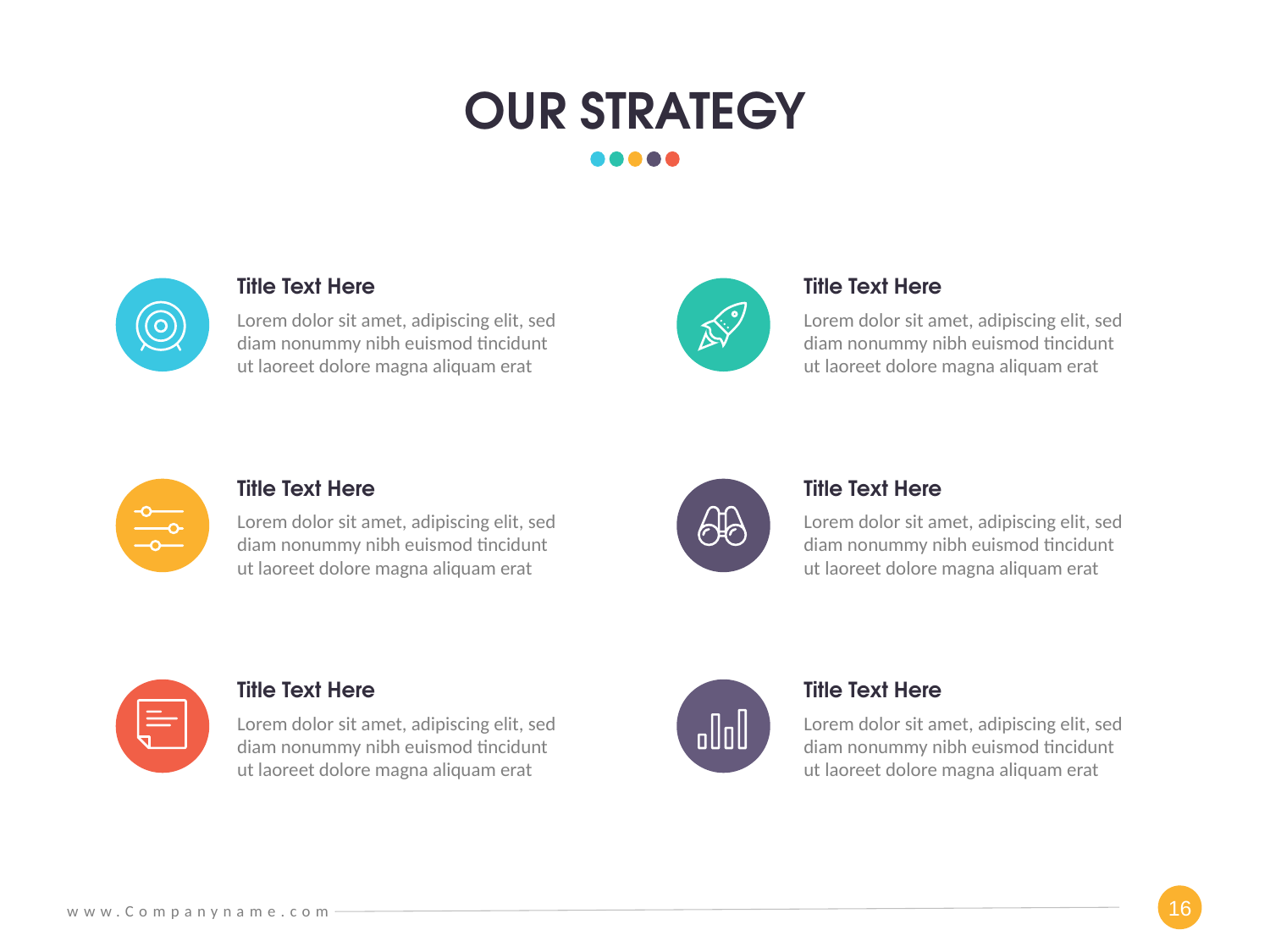

# OUR STRATEGY
Title Text Here
Title Text Here

Lorem dolor sit amet, adipiscing elit, sed diam nonummy nibh euismod tincidunt ut laoreet dolore magna aliquam erat
Lorem dolor sit amet, adipiscing elit, sed diam nonummy nibh euismod tincidunt ut laoreet dolore magna aliquam erat

Title Text Here
Title Text Here

Lorem dolor sit amet, adipiscing elit, sed diam nonummy nibh euismod tincidunt ut laoreet dolore magna aliquam erat
Lorem dolor sit amet, adipiscing elit, sed diam nonummy nibh euismod tincidunt ut laoreet dolore magna aliquam erat

Title Text Here
Title Text Here

Lorem dolor sit amet, adipiscing elit, sed diam nonummy nibh euismod tincidunt ut laoreet dolore magna aliquam erat
Lorem dolor sit amet, adipiscing elit, sed diam nonummy nibh euismod tincidunt ut laoreet dolore magna aliquam erat